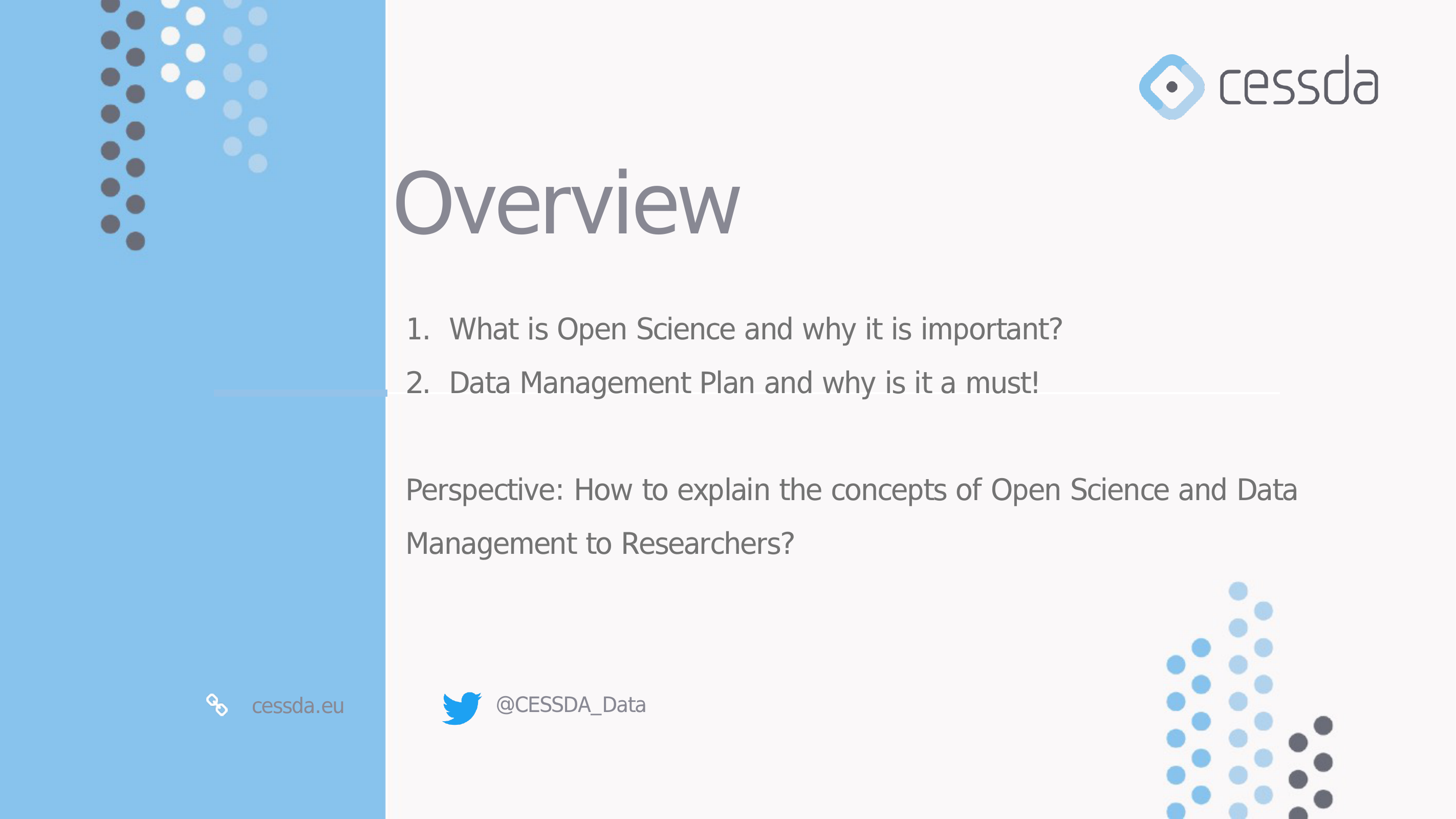

Overview
What is Open Science and why it is important?
Data Management Plan and why is it a must!

Perspective: How to explain the concepts of Open Science and Data Management to Researchers?